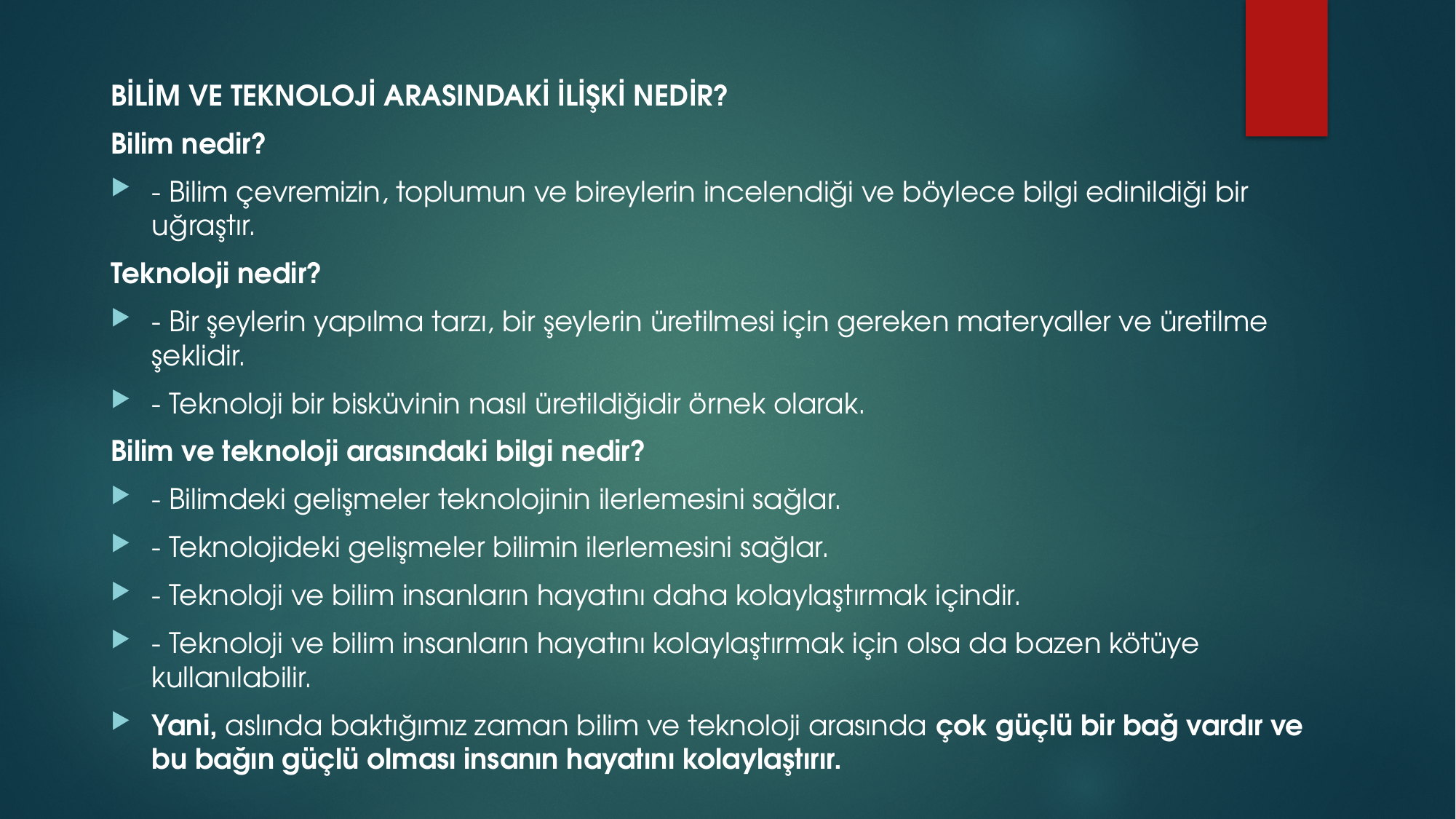

BİLİM VE TEKNOLOJİ ARASINDAKİ İLİŞKİ NEDİR?
Bilim nedir?
- Bilim çevremizin, toplumun ve bireylerin incelendiği ve böylece bilgi edinildiği bir uğraştır.
Teknoloji nedir?
- Bir şeylerin yapılma tarzı, bir şeylerin üretilmesi için gereken materyaller ve üretilme şeklidir.
- Teknoloji bir bisküvinin nasıl üretildiğidir örnek olarak.
Bilim ve teknoloji arasındaki bilgi nedir?
- Bilimdeki gelişmeler teknolojinin ilerlemesini sağlar.
- Teknolojideki gelişmeler bilimin ilerlemesini sağlar.
- Teknoloji ve bilim insanların hayatını daha kolaylaştırmak içindir.
- Teknoloji ve bilim insanların hayatını kolaylaştırmak için olsa da bazen kötüye kullanılabilir.
Yani, aslında baktığımız zaman bilim ve teknoloji arasında çok güçlü bir bağ vardır ve bu bağın güçlü olması insanın hayatını kolaylaştırır.